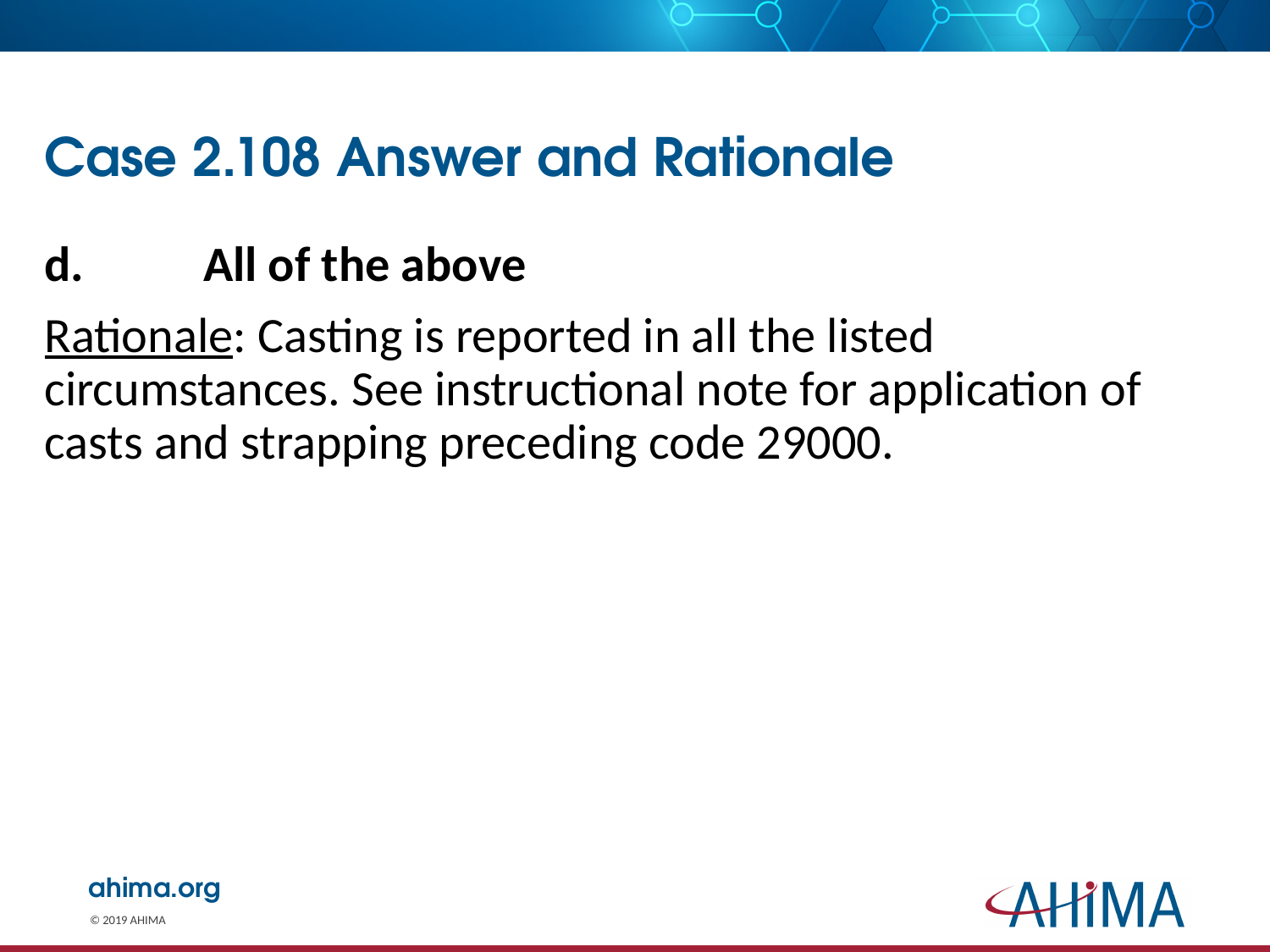

# Case 2.108 Answer and Rationale
d.	All of the above
Rationale: Casting is reported in all the listed circumstances. See instructional note for application of casts and strapping preceding code 29000.